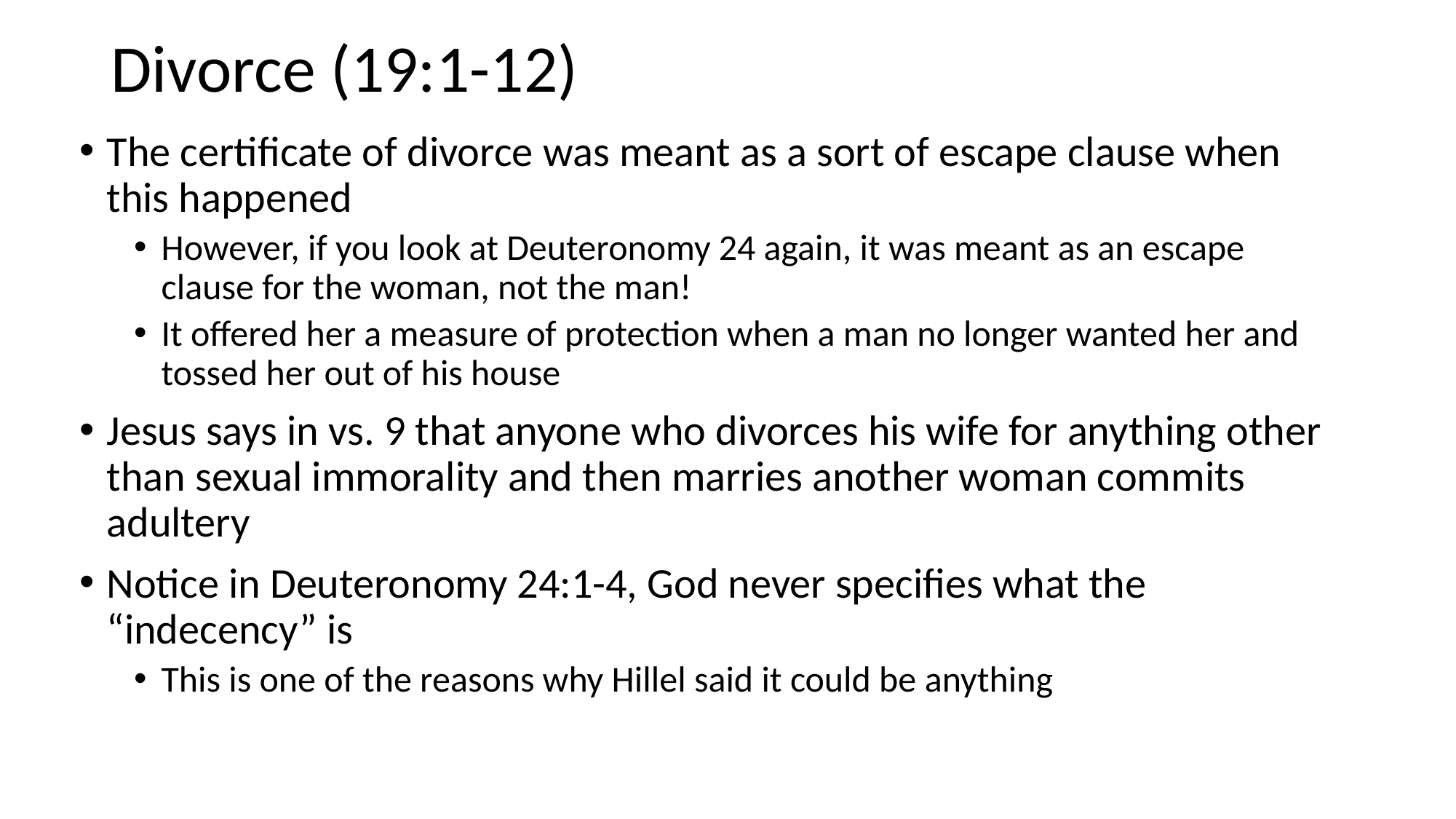

# Divorce (19:1-12)
The certificate of divorce was meant as a sort of escape clause when this happened
However, if you look at Deuteronomy 24 again, it was meant as an escape clause for the woman, not the man!
It offered her a measure of protection when a man no longer wanted her and tossed her out of his house
Jesus says in vs. 9 that anyone who divorces his wife for anything other than sexual immorality and then marries another woman commits adultery
Notice in Deuteronomy 24:1-4, God never specifies what the “indecency” is
This is one of the reasons why Hillel said it could be anything